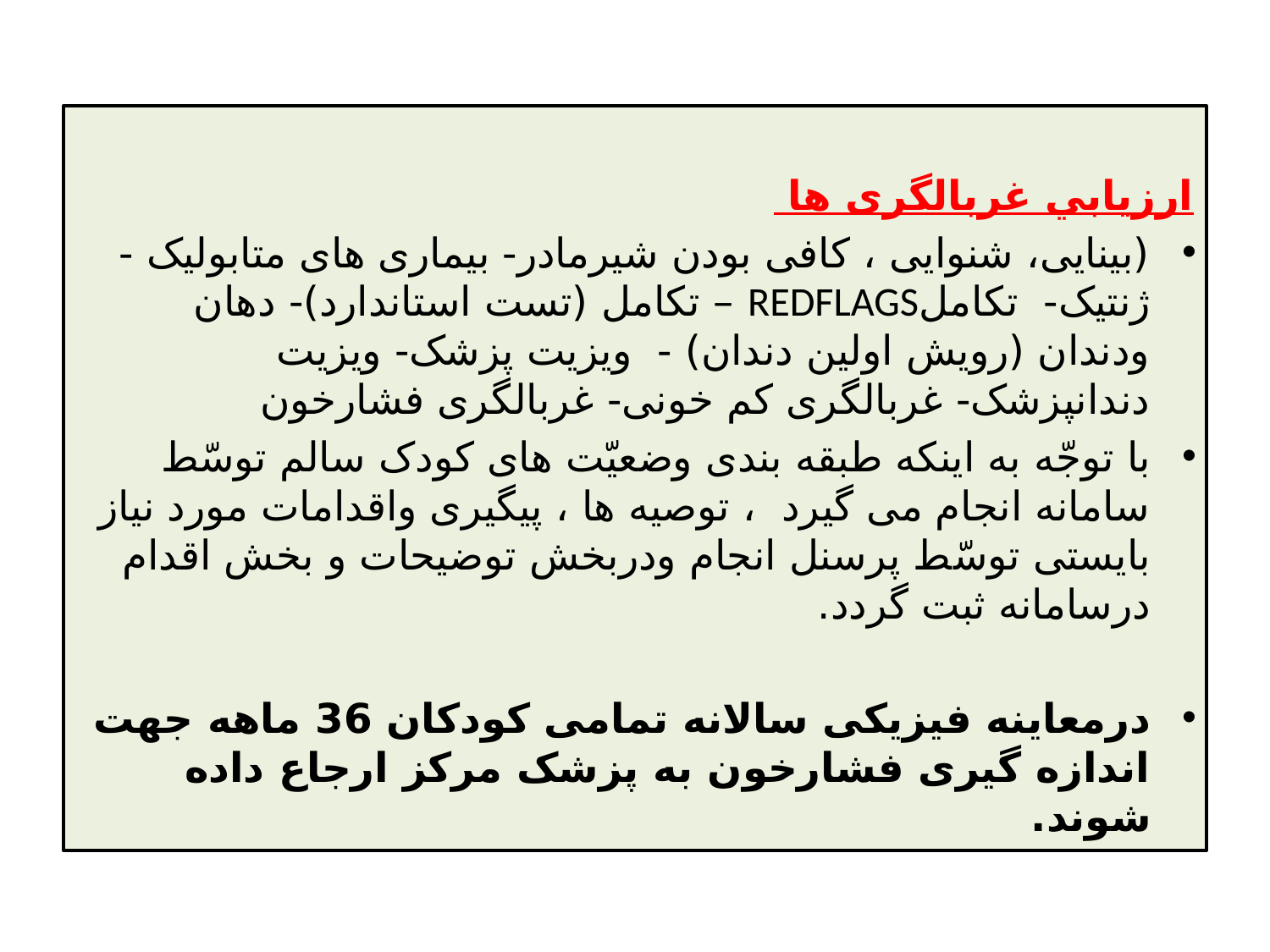

ارزيابي غربالگری ها
(بینایی، شنوایی ، کافی بودن شیرمادر- بیماری های متابولیک -ژنتیک-  تکاملREDFLAGS – تکامل (تست استاندارد)- دهان ودندان (رویش اولین دندان) -  ویزیت پزشک- ویزیت دندانپزشک- غربالگری کم خونی- غربالگری فشارخون
با توجّه به اینکه طبقه بندی وضعیّت های کودک سالم توسّط سامانه انجام می گیرد  ، توصیه ها ، پیگیری واقدامات مورد نیاز بایستی توسّط پرسنل انجام ودربخش توضیحات و بخش اقدام درسامانه ثبت گردد.

درمعاینه فیزیکی سالانه تمامی کودکان 36 ماهه جهت اندازه گیری فشارخون به پزشک مرکز ارجاع داده شوند.